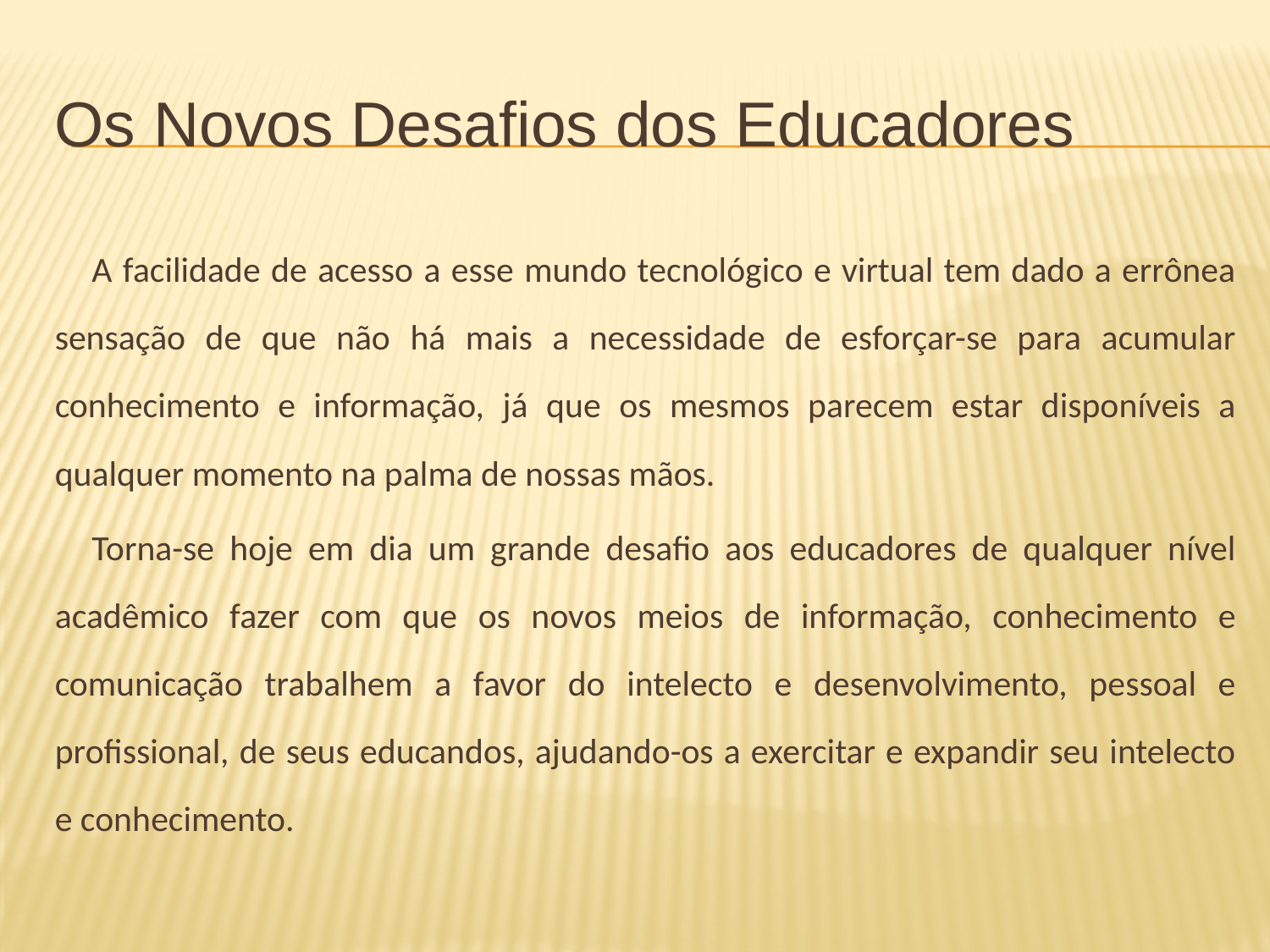

# Os Novos Desafios dos Educadores
A facilidade de acesso a esse mundo tecnológico e virtual tem dado a errônea sensação de que não há mais a necessidade de esforçar-se para acumular conhecimento e informação, já que os mesmos parecem estar disponíveis a qualquer momento na palma de nossas mãos.
Torna-se hoje em dia um grande desafio aos educadores de qualquer nível acadêmico fazer com que os novos meios de informação, conhecimento e comunicação trabalhem a favor do intelecto e desenvolvimento, pessoal e profissional, de seus educandos, ajudando-os a exercitar e expandir seu intelecto e conhecimento.